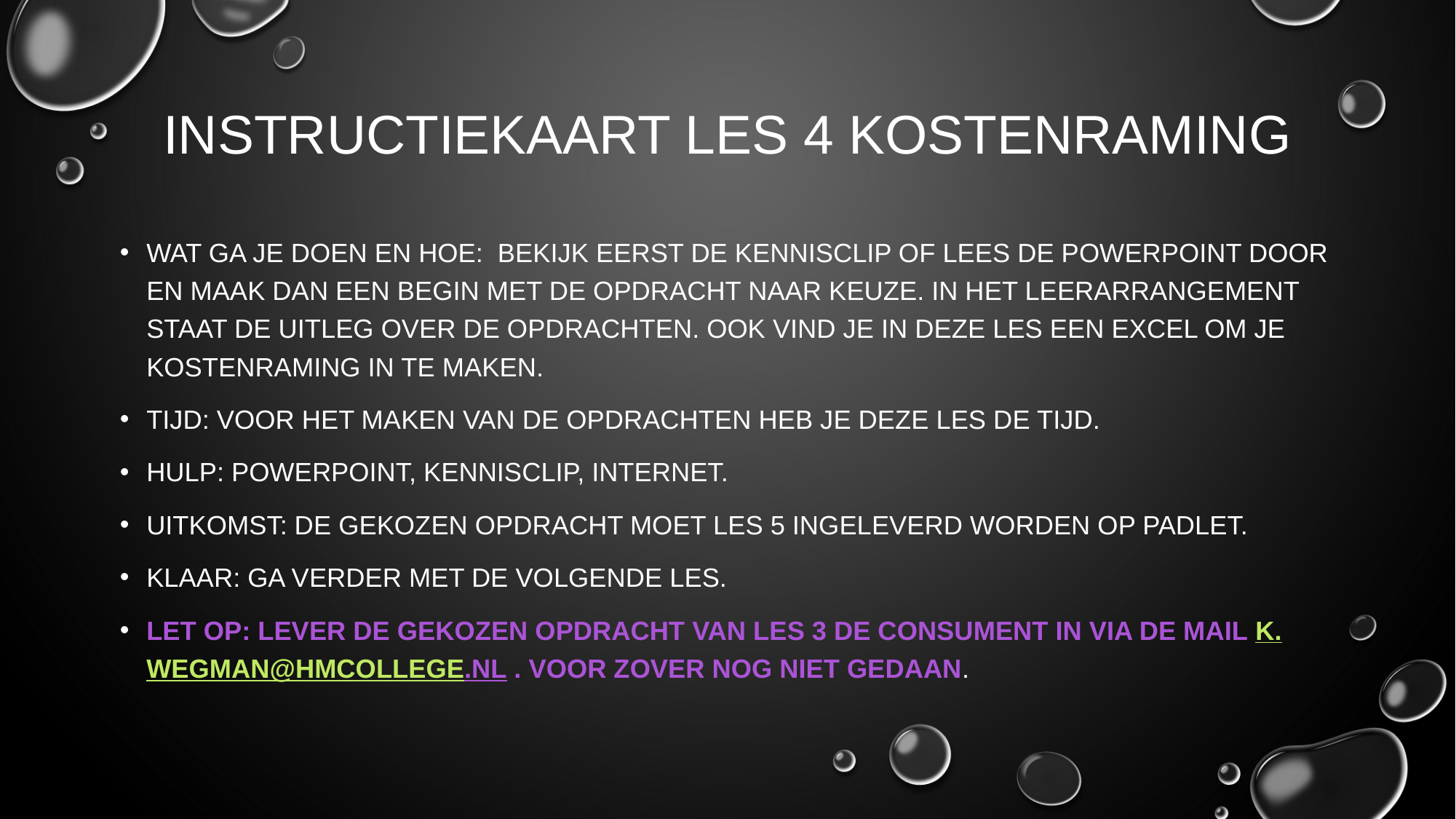

# Instructiekaart les 4 kostenraming
Wat ga je doen En hoe:  Bekijk eerst de kennisclip of lees de PowerPoint door En maak dan een begin met de opdracht naar keuze. In het leerarrangement staat de uitleg over de opdrachten. Ook vind je in deze les een excel om je kostenraming in te maken.
Tijd: voor het maken van de opdrachten heb je deze les de tijd.
Hulp: powerpoint, kennisclip, internet.
uitkomst: de gekozen Opdracht moet les 5 ingeleverd worden op padlet.
Klaar: ga verder met de volgende les.
Let op: lever de gekozen opdracht van les 3 de consument in via de mail k.wegman@hmcollege.nl . voor zover nog niet gedaan.